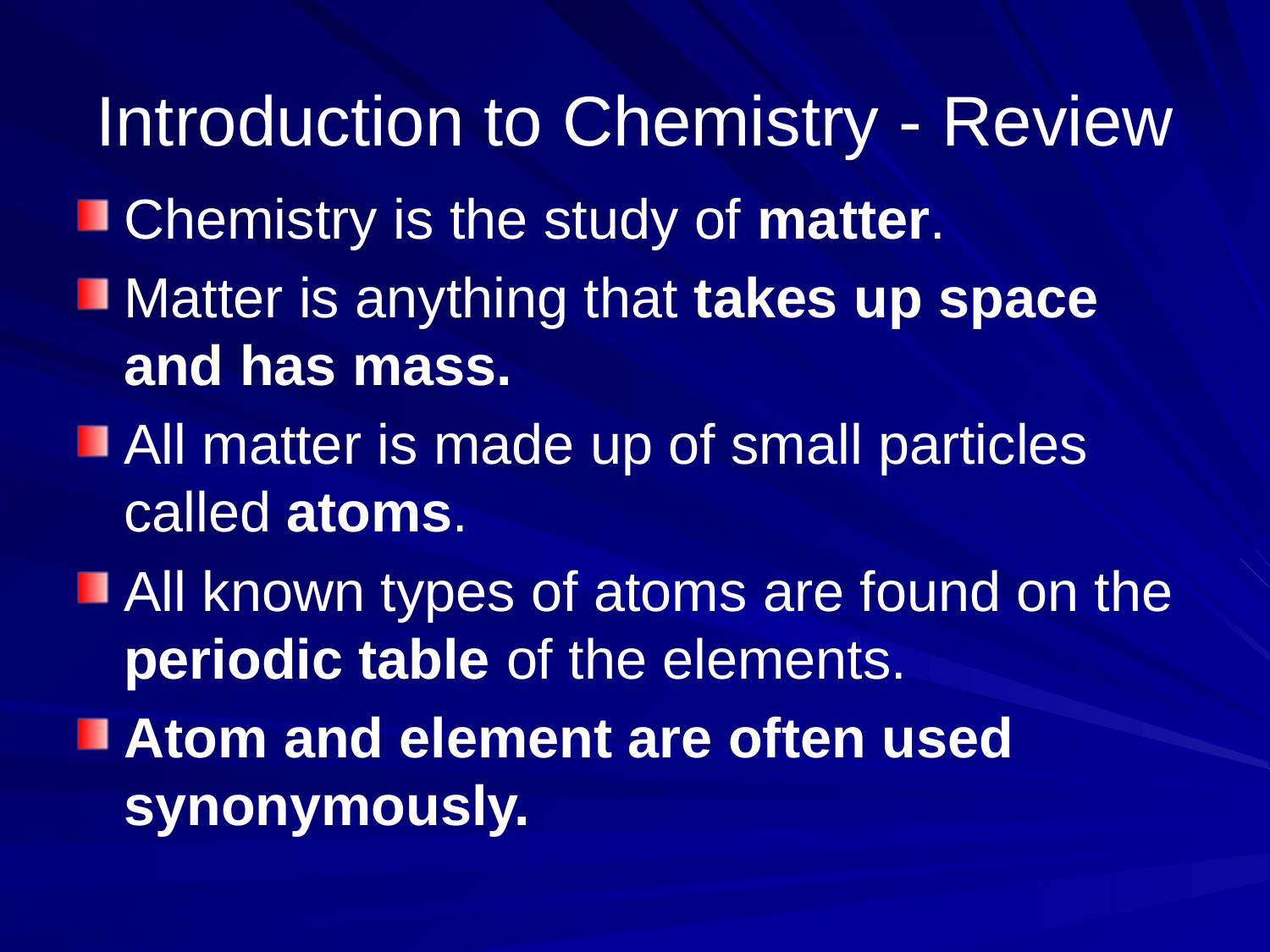

# Introduction to Chemistry - Review
Chemistry is the study of matter.
Matter is anything that takes up space and has mass.
All matter is made up of small particles called atoms.
All known types of atoms are found on the periodic table of the elements.
Atom and element are often used synonymously.